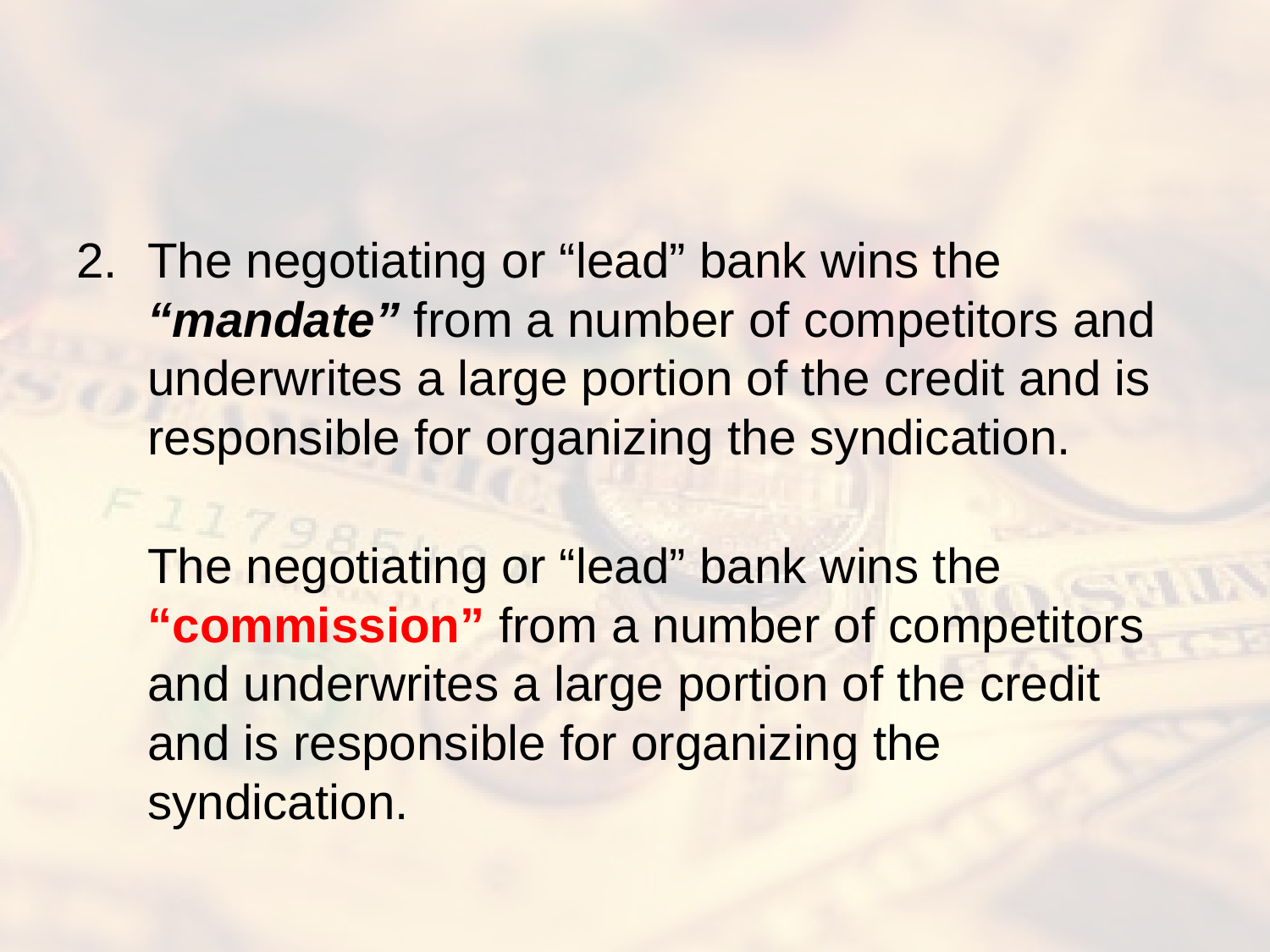

#
The negotiating or “lead” bank wins the “mandate” from a number of competitors and underwrites a large portion of the credit and is responsible for organizing the syndication.
The negotiating or “lead” bank wins the “commission” from a number of competitors and underwrites a large portion of the credit and is responsible for organizing the syndication.